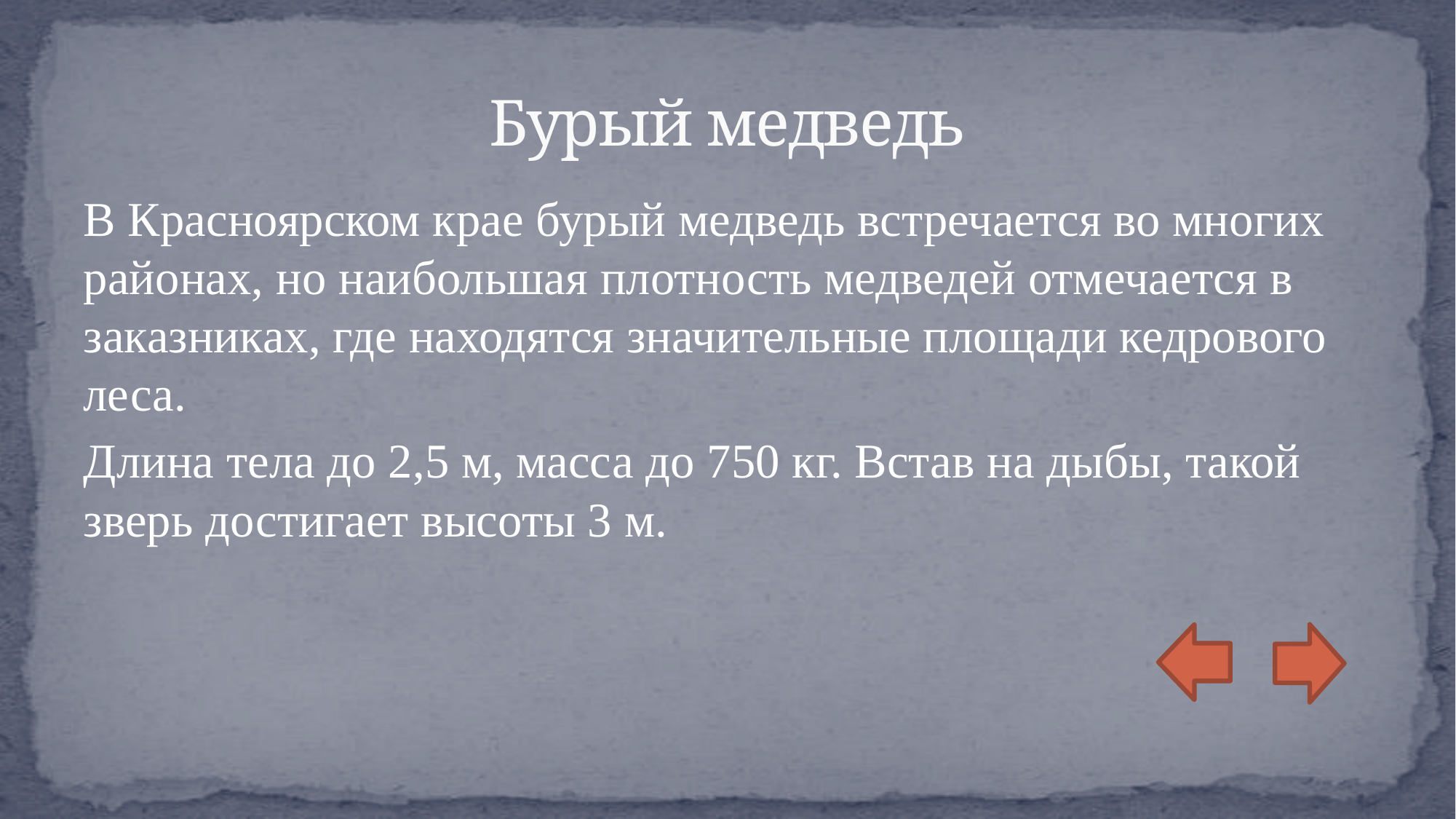

# Бурый медведь
В Красноярском крае бурый медведь встречается во многих районах, но наибольшая плотность медведей отмечается в заказниках, где находятся значительные площади кедрового леса.
Длина тела до 2,5 м, масса до 750 кг. Встав на дыбы, такой зверь достигает высоты 3 м.